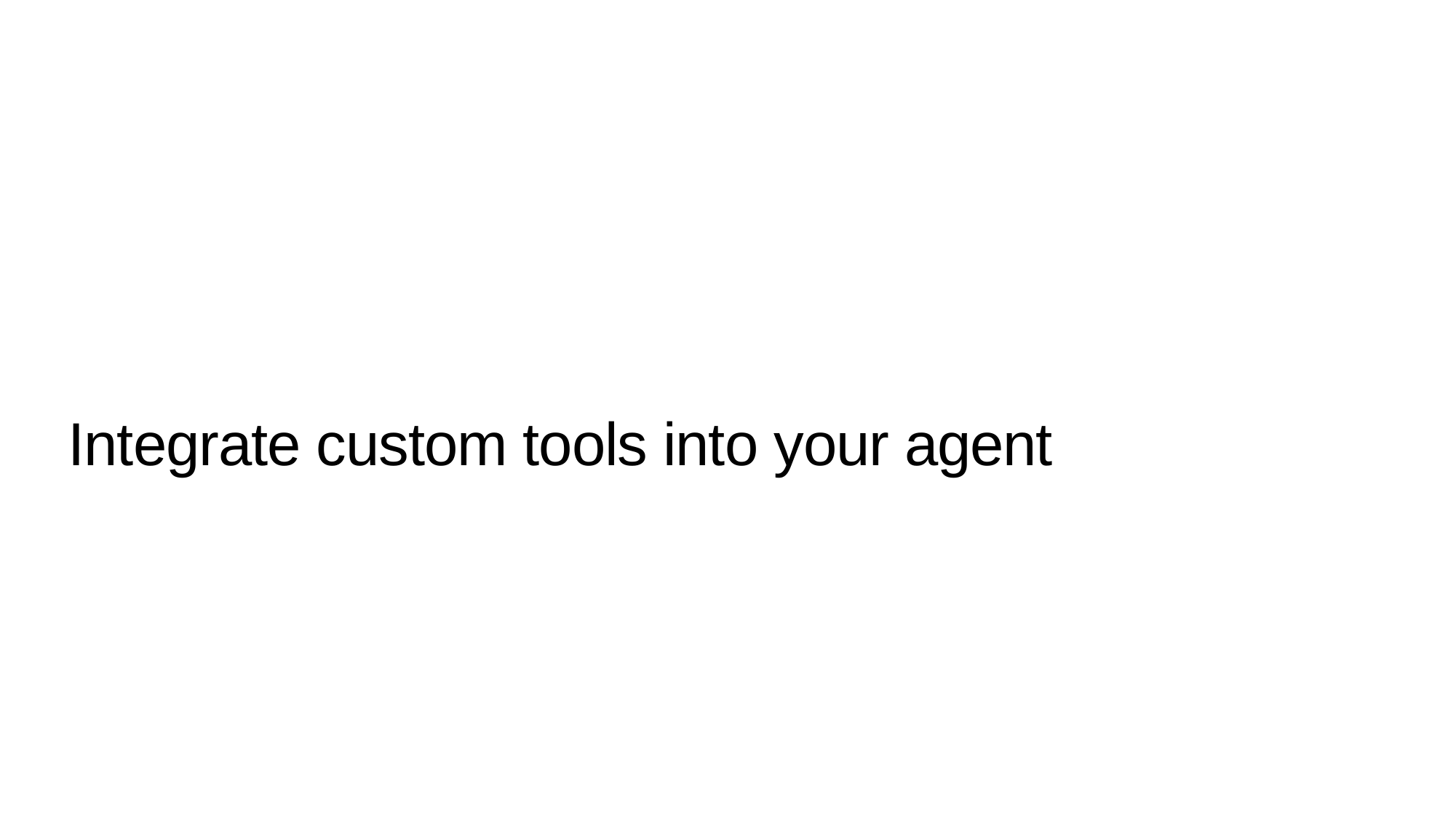

# Integrate custom tools into your agent